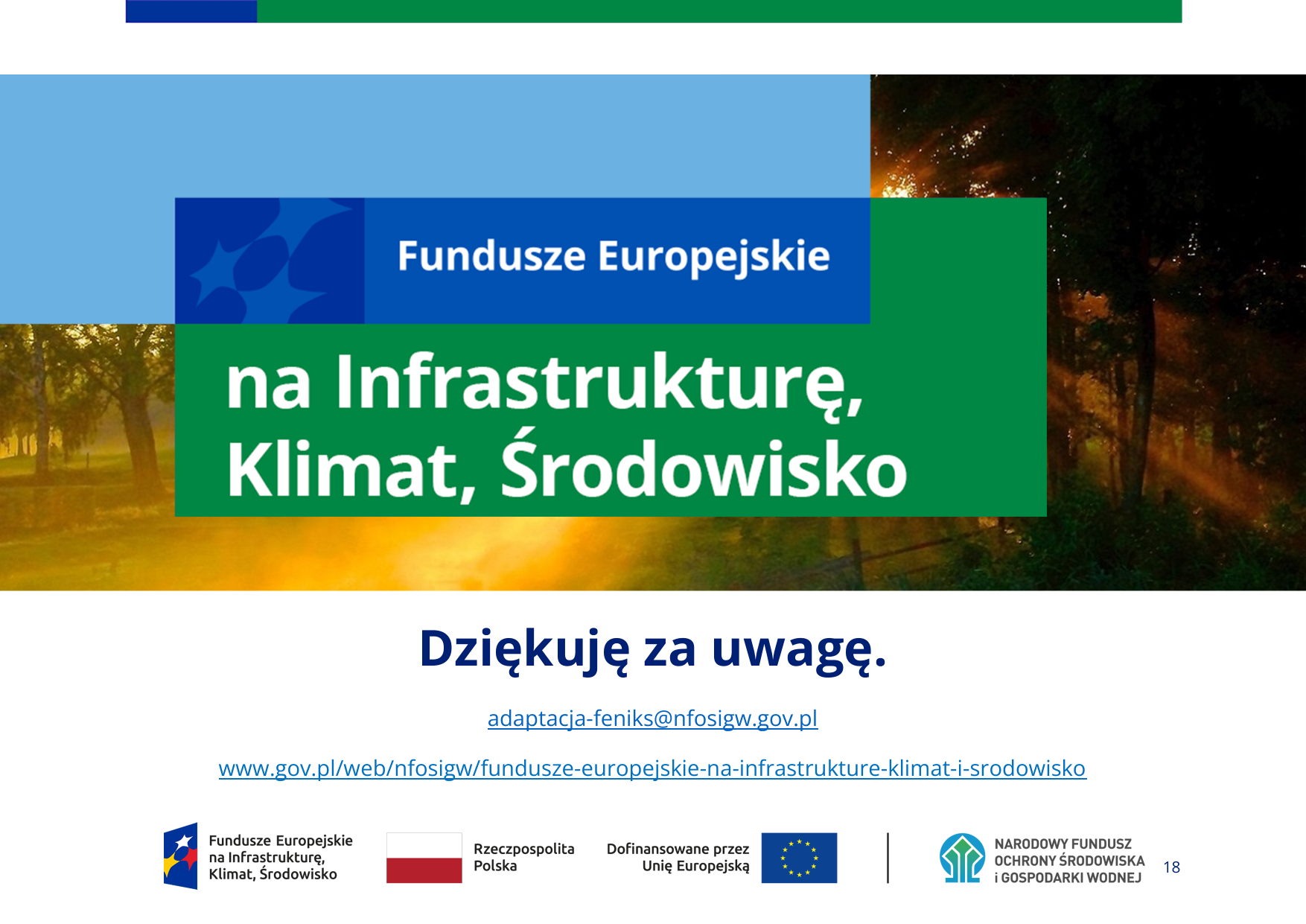

# Dziękuję za uwagę.
adaptacja-feniks@nfosigw.gov.pl
www.gov.pl/web/nfosigw/fundusze-europejskie-na-infrastrukture-klimat-i-srodowisko
18